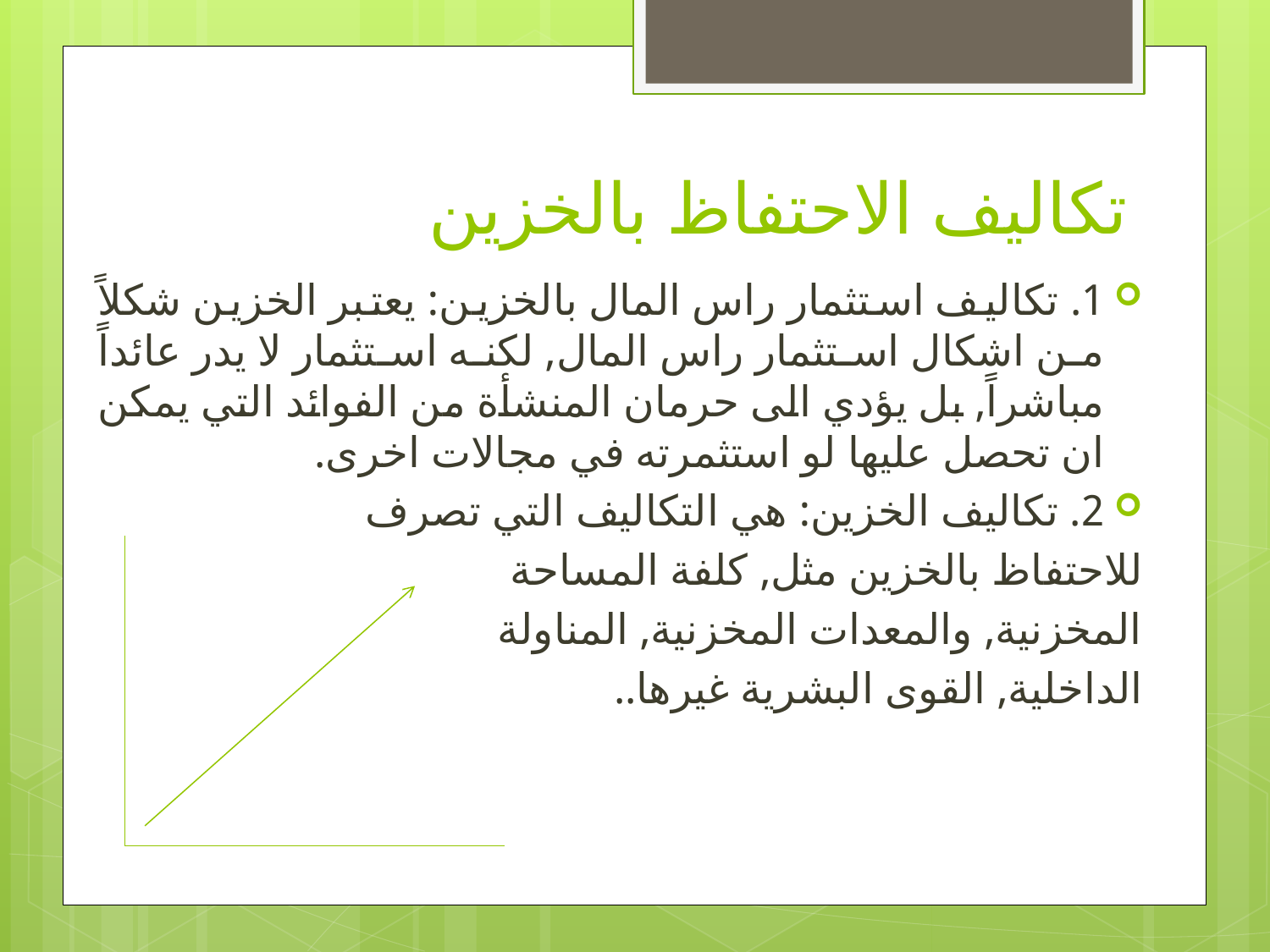

# تكاليف الاحتفاظ بالخزين
1. تكاليف استثمار راس المال بالخزين: يعتبر الخزين شكلاً من اشكال استثمار راس المال, لكنه استثمار لا يدر عائداً مباشراً, بل يؤدي الى حرمان المنشأة من الفوائد التي يمكن ان تحصل عليها لو استثمرته في مجالات اخرى.
2. تكاليف الخزين: هي التكاليف التي تصرف
للاحتفاظ بالخزين مثل, كلفة المساحة
المخزنية, والمعدات المخزنية, المناولة
الداخلية, القوى البشرية غيرها..